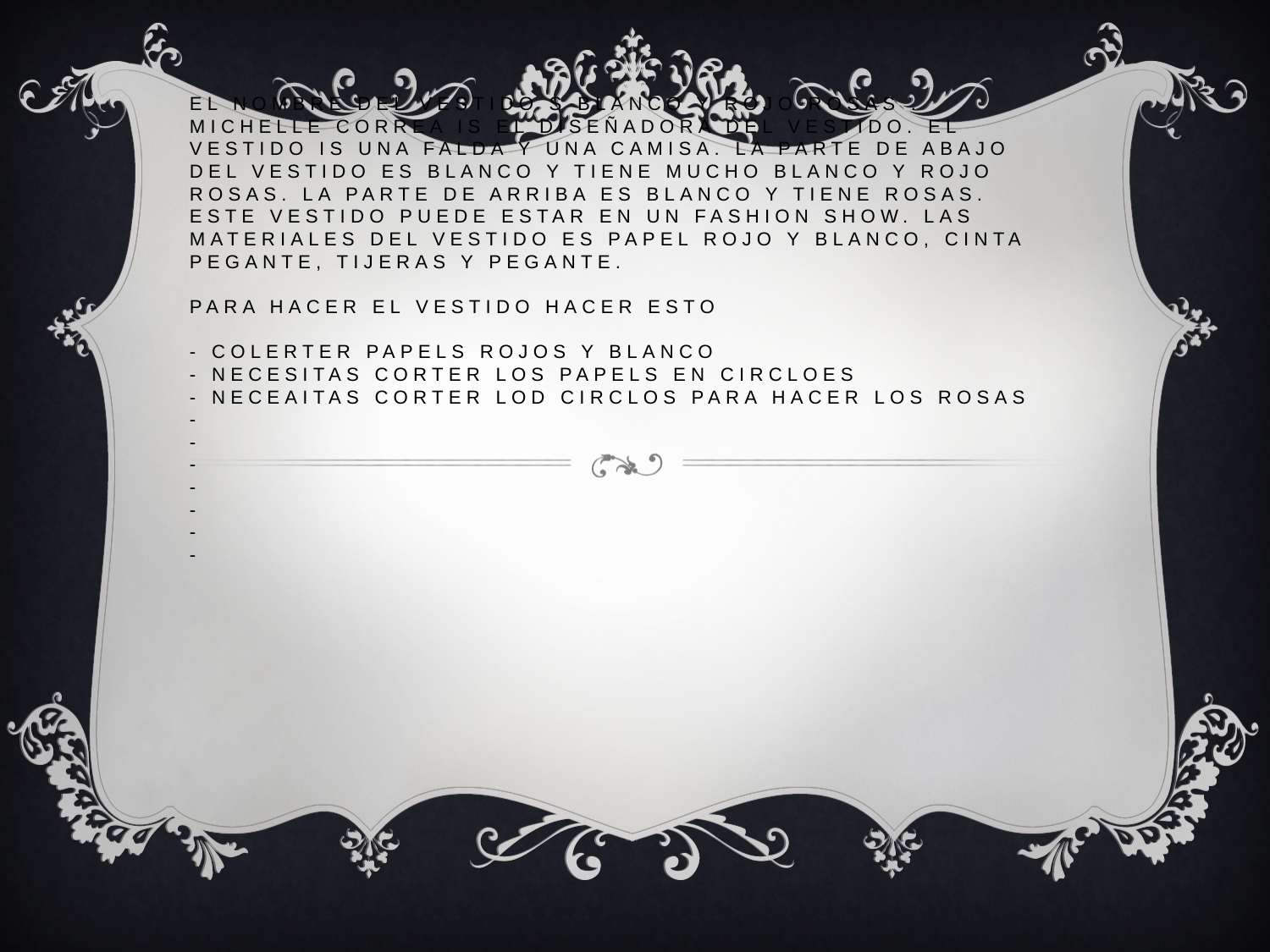

# El nombre del vestido s Blanco y rojo rosas . Michelle Correa is el diseñadora del vestido. El vestido is una falda y una camisa. La parte de abajo del vestido es blanco y tiene mucho blanco y rojo rosas. La parte de arriba es blanco y tiene rosas. Este vestido puede estar en un Fashion show. Las materiales del vestido es papel rojo y blanco, Cinta pegante, Tijeras y pegante. Para hacer el vestido hacer esto - Colerter papels Rojos y blanco - Necesitas Corter los papels en circloes - Neceaitas corter lod circlos para hacer los rosas - - - - - - -